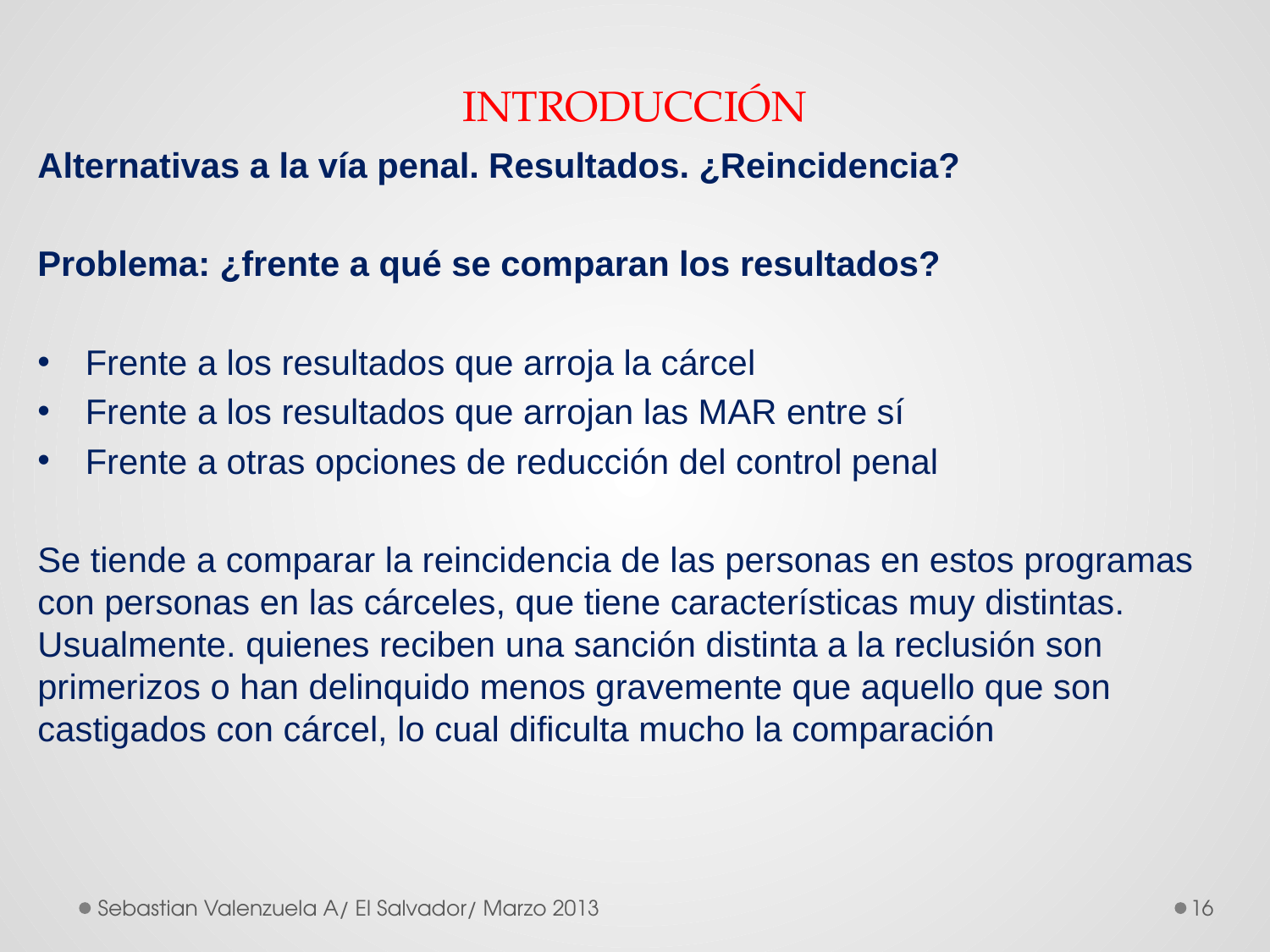

# INTRODUCCIÓN
Alternativas a la vía penal. Resultados. ¿Reincidencia?

Problema: ¿frente a qué se comparan los resultados?

Frente a los resultados que arroja la cárcel
Frente a los resultados que arrojan las MAR entre sí
Frente a otras opciones de reducción del control penal

Se tiende a comparar la reincidencia de las personas en estos programas con personas en las cárceles, que tiene características muy distintas. Usualmente. quienes reciben una sanción distinta a la reclusión son primerizos o han delinquido menos gravemente que aquello que son castigados con cárcel, lo cual dificulta mucho la comparación

Sebastian Valenzuela A/ El Salvador/ Marzo 2013
16